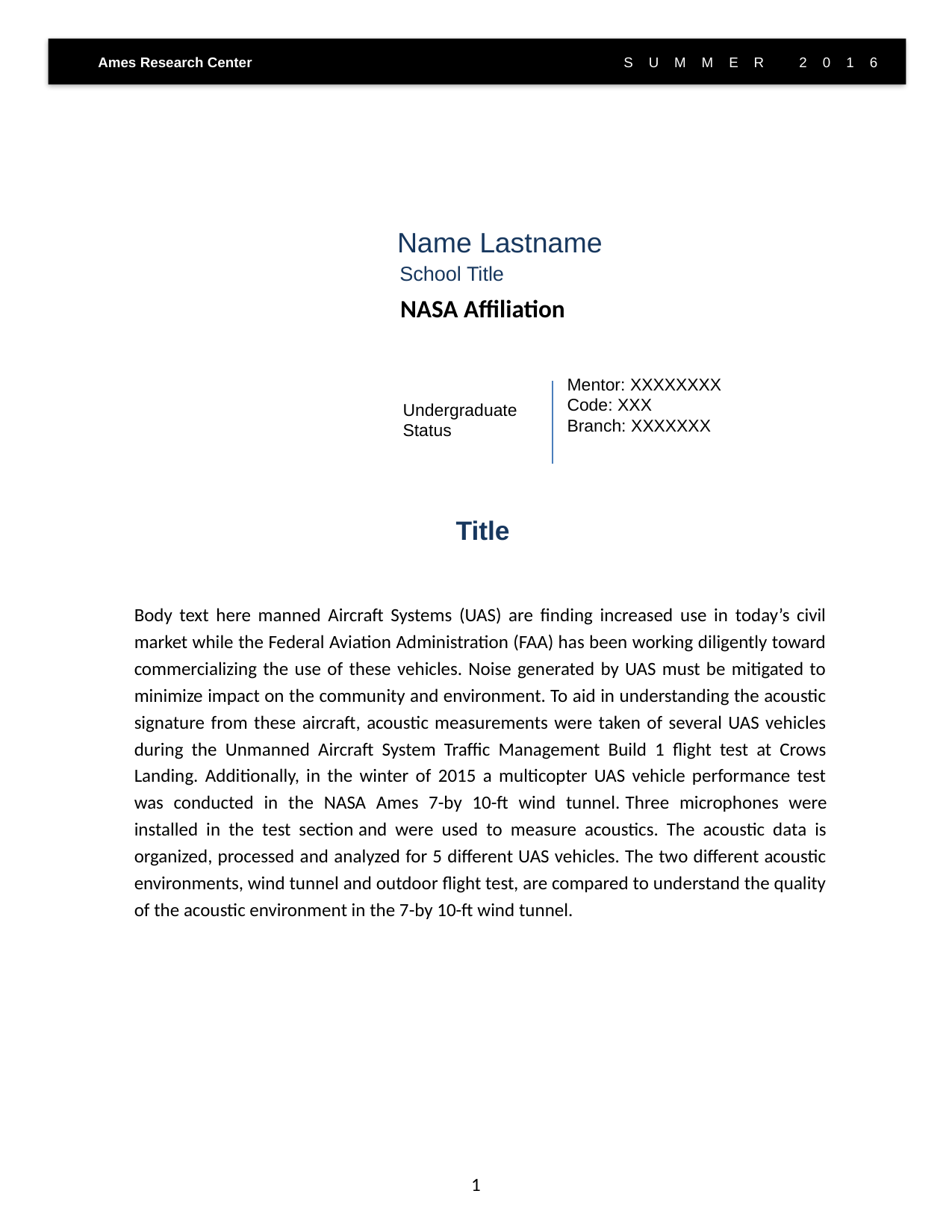

# Name Lastname

School Title
NASA Affiliation
Mentor: XXXXXXXX
Code: XXX
Branch: XXXXXXX
Undergraduate Status
Title
Body text here manned Aircraft Systems (UAS) are finding increased use in today’s civil market while the Federal Aviation Administration (FAA) has been working diligently toward commercializing the use of these vehicles. Noise generated by UAS must be mitigated to minimize impact on the community and environment. To aid in understanding the acoustic signature from these aircraft, acoustic measurements were taken of several UAS vehicles during the Unmanned Aircraft System Traffic Management Build 1 flight test at Crows Landing. Additionally, in the winter of 2015 a multicopter UAS vehicle performance test was conducted in the NASA Ames 7-by 10-ft wind tunnel. Three microphones were installed in the test section and were used to measure acoustics. The acoustic data is organized, processed and analyzed for 5 different UAS vehicles. The two different acoustic environments, wind tunnel and outdoor flight test, are compared to understand the quality of the acoustic environment in the 7-by 10-ft wind tunnel.

1